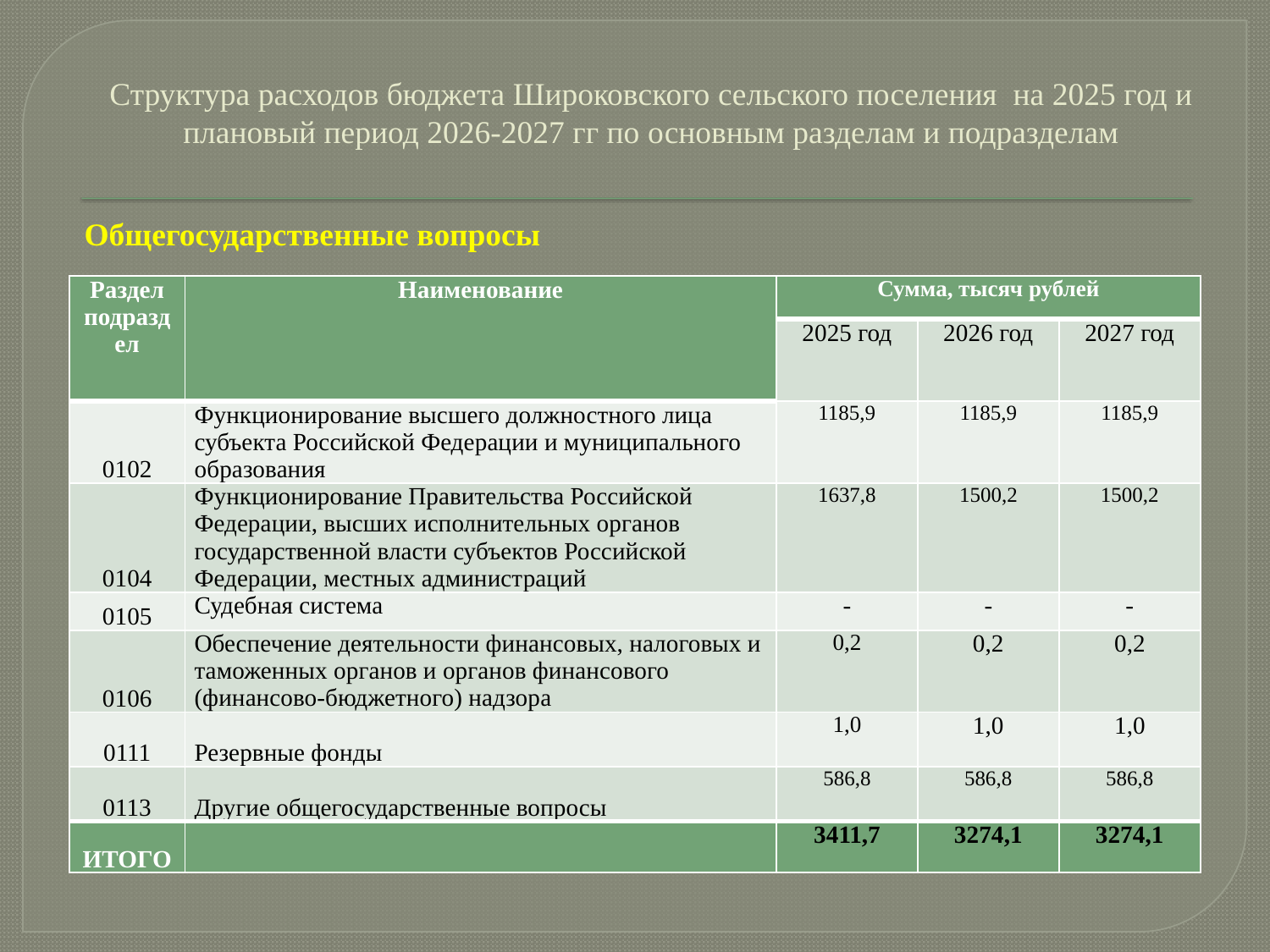

# Структура расходов бюджета Широковского сельского поселения  на 2025 год и плановый период 2026-2027 гг по основным разделам и подразделам
Общегосударственные вопросы
| Раздел подраздел | Наименование | Сумма, тысяч рублей |  |  |
| --- | --- | --- | --- | --- |
|  |  | 2025 год | 2026 год | 2027 год |
| 0102 | Функционирование высшего должностного лица субъекта Российской Федерации и муниципального образования | 1185,9 | 1185,9 | 1185,9 |
| 0104 | Функционирование Правительства Российской Федерации, высших исполнительных органов государственной власти субъектов Российской Федерации, местных администраций | 1637,8 | 1500,2 | 1500,2 |
| 0105 | Судебная система | - | - | - |
| 0106 | Обеспечение деятельности финансовых, налоговых и таможенных органов и органов финансового (финансово-бюджетного) надзора | 0,2 | 0,2 | 0,2 |
| 0111 | Резервные фонды | 1,0 | 1,0 | 1,0 |
| 0113 | Другие общегосударственные вопросы | 586,8 | 586,8 | 586,8 |
| ИТОГО |  | 3411,7 | 3274,1 | 3274,1 |